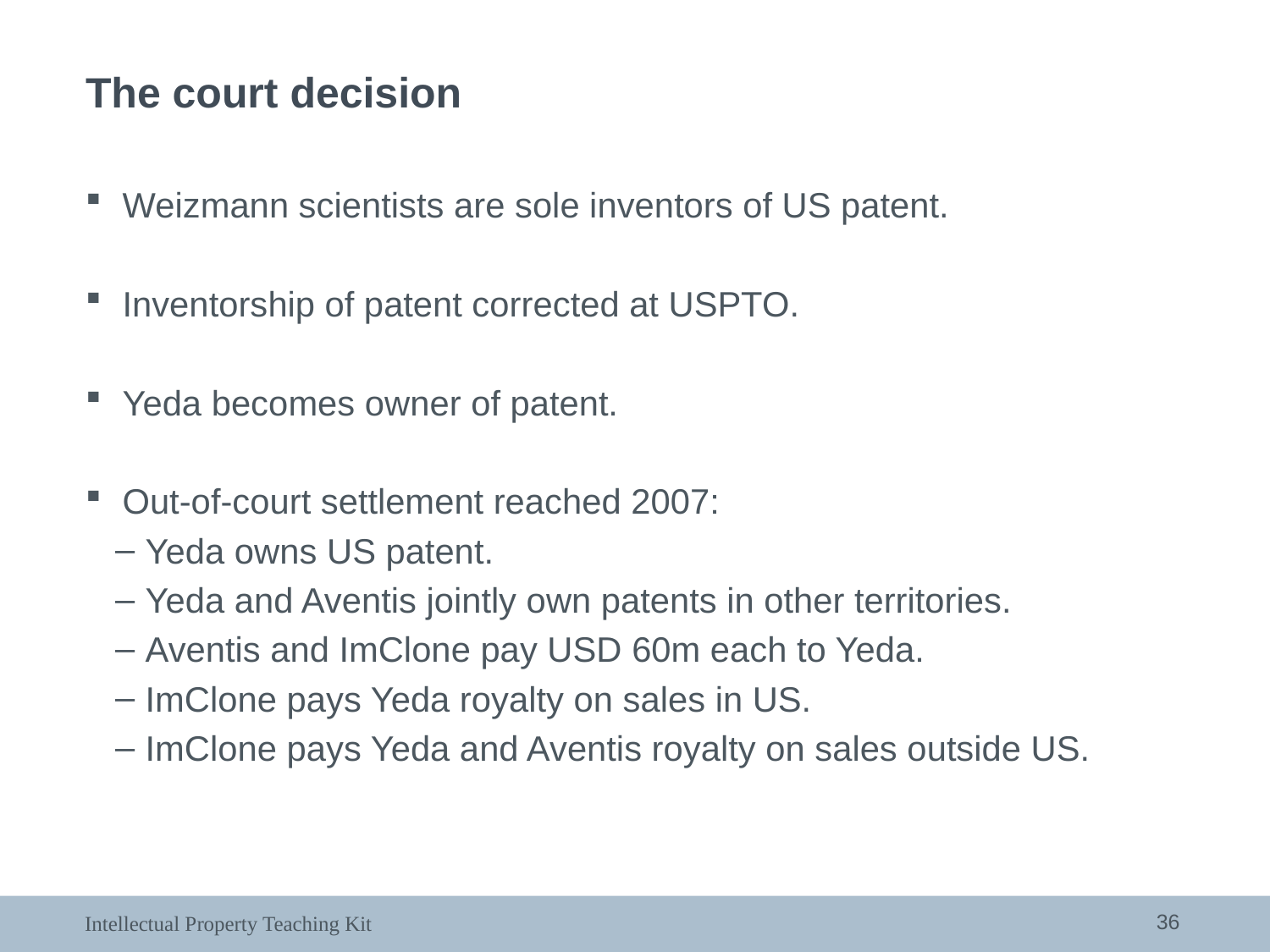

The court decision
Weizmann scientists are sole inventors of US patent.

Inventorship of patent corrected at USPTO.

Yeda becomes owner of patent.

Out-of-court settlement reached 2007:
Yeda owns US patent.
Yeda and Aventis jointly own patents in other territories.
Aventis and ImClone pay USD 60m each to Yeda.
ImClone pays Yeda royalty on sales in US.
ImClone pays Yeda and Aventis royalty on sales outside US.

36
Intellectual Property Teaching Kit